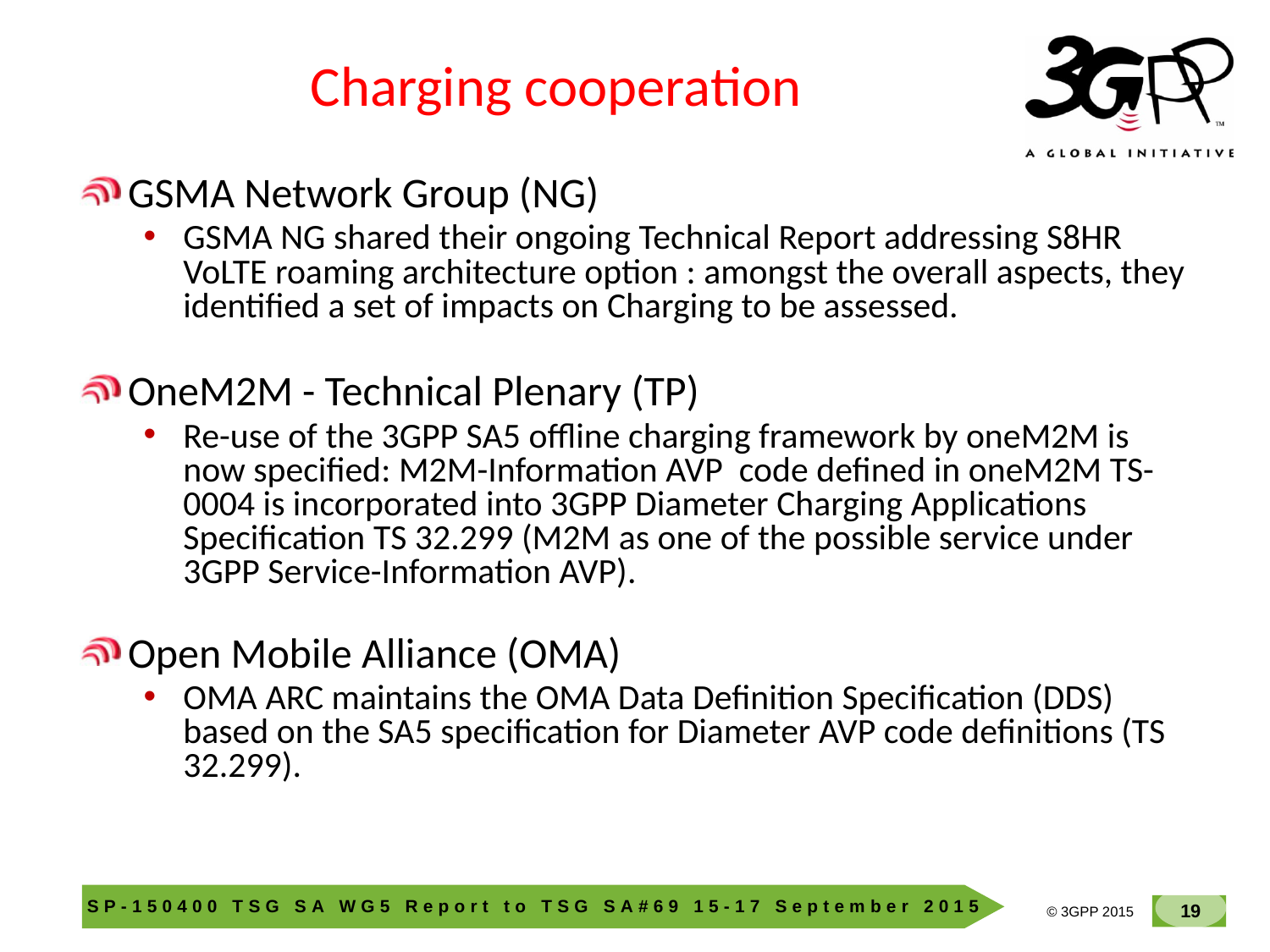

Charging cooperation
GSMA Network Group (NG)
GSMA NG shared their ongoing Technical Report addressing S8HR VoLTE roaming architecture option : amongst the overall aspects, they identified a set of impacts on Charging to be assessed.

OneM2M - Technical Plenary (TP)
Re-use of the 3GPP SA5 offline charging framework by oneM2M is now specified: M2M-Information AVP  code defined in oneM2M TS-0004 is incorporated into 3GPP Diameter Charging Applications Specification TS 32.299 (M2M as one of the possible service under 3GPP Service-Information AVP).

Open Mobile Alliance (OMA)
OMA ARC maintains the OMA Data Definition Specification (DDS) based on the SA5 specification for Diameter AVP code definitions (TS 32.299).